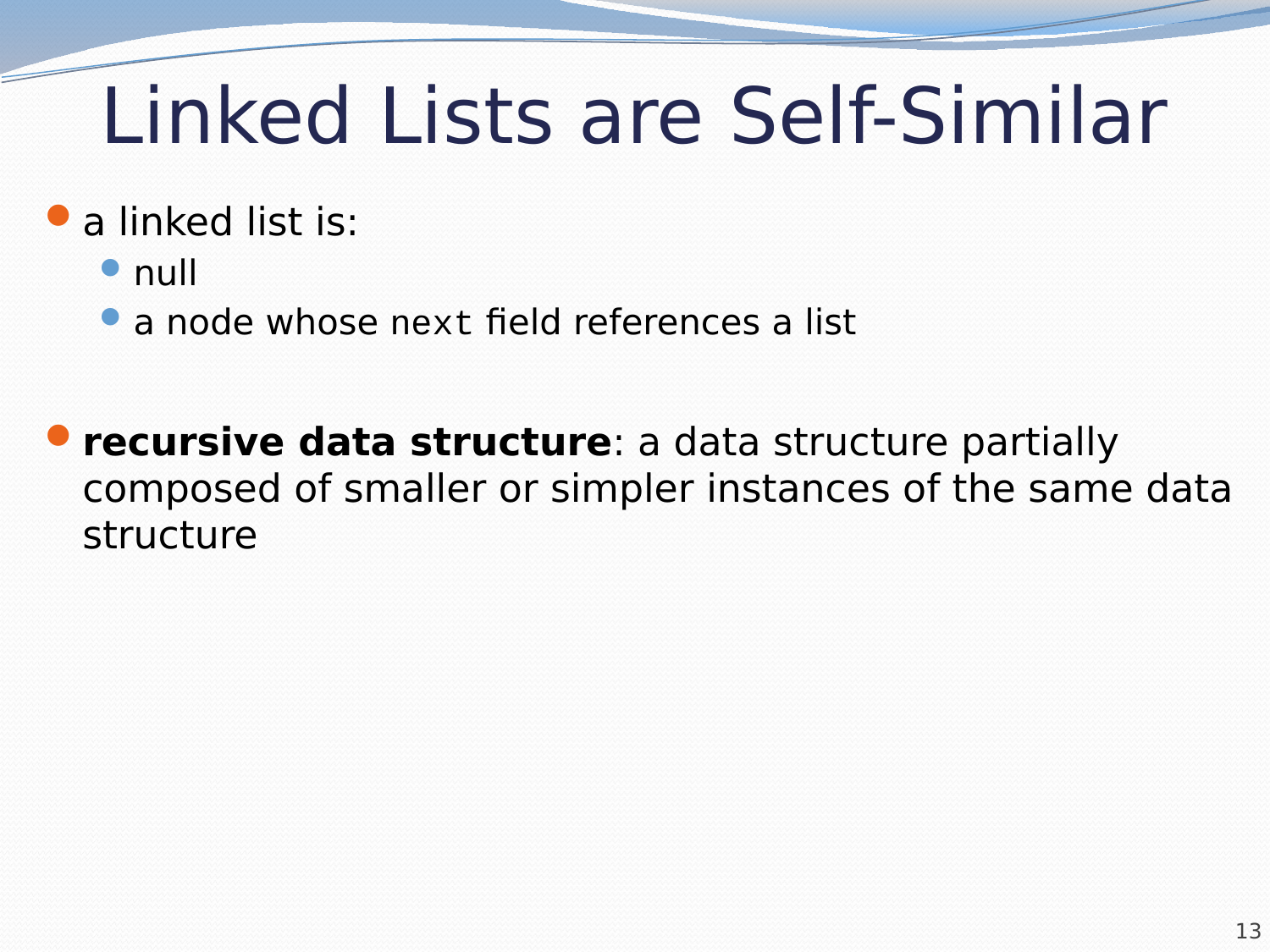

# Linked Lists are Self-Similar
a linked list is:
null
a node whose next field references a list

recursive data structure: a data structure partially composed of smaller or simpler instances of the same data structure